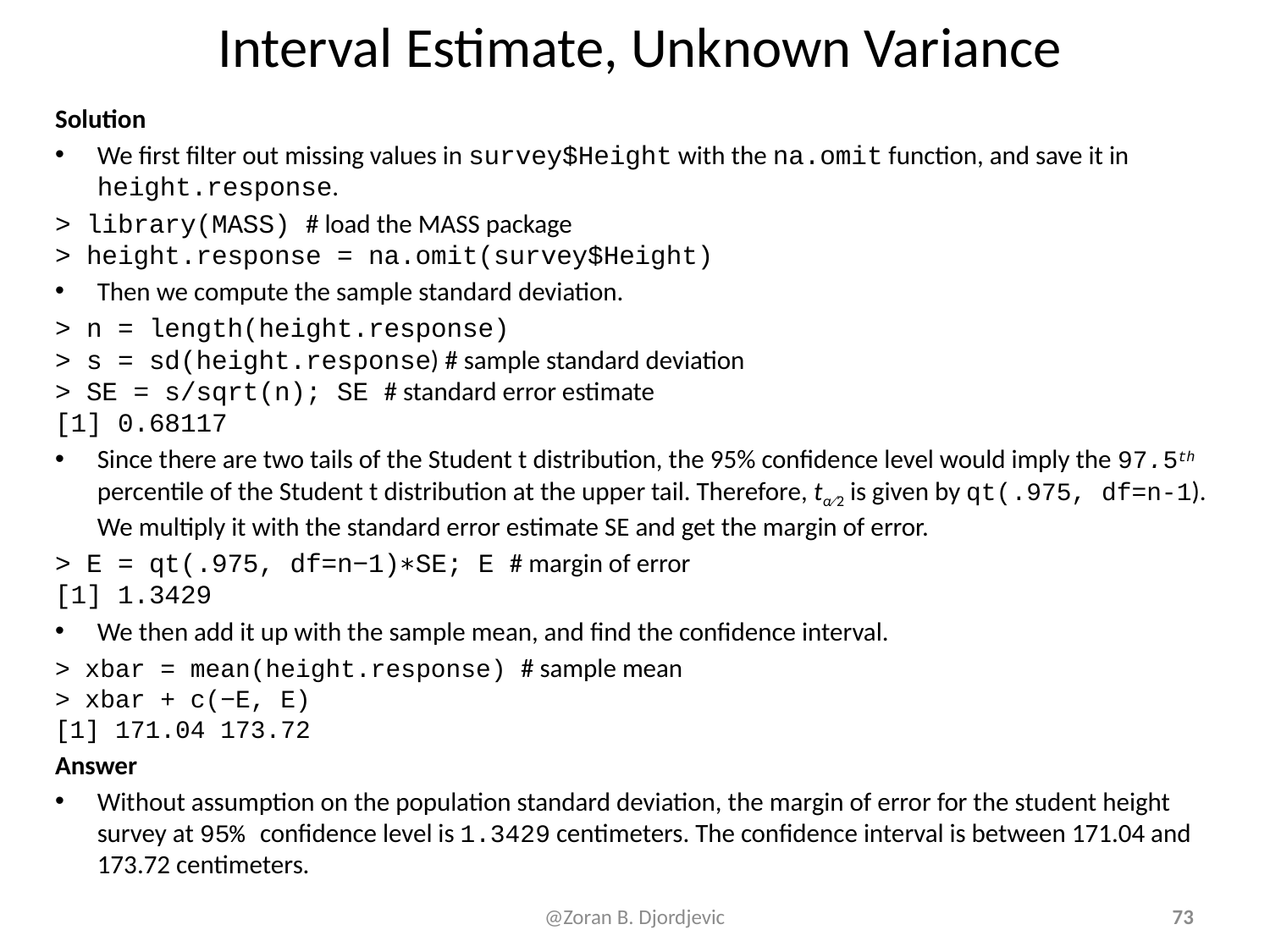

# Interval Estimate, Unknown Variance
Solution
We first filter out missing values in survey$Height with the na.omit function, and save it in height.response.
> library(MASS) # load the MASS package
> height.response = na.omit(survey$Height)
Then we compute the sample standard deviation.
> n = length(height.response)
> s = sd(height.response) # sample standard deviation
> SE = s/sqrt(n); SE # standard error estimate
[1] 0.68117
Since there are two tails of the Student t distribution, the 95% confidence level would imply the 97.5th percentile of the Student t distribution at the upper tail. Therefore, tα∕2 is given by qt(.975, df=n-1). We multiply it with the standard error estimate SE and get the margin of error.
> E = qt(.975, df=n−1)∗SE; E # margin of error
[1] 1.3429
We then add it up with the sample mean, and find the confidence interval.
> xbar = mean(height.response) # sample mean
> xbar + c(−E, E)
[1] 171.04 173.72
Answer
Without assumption on the population standard deviation, the margin of error for the student height survey at 95% confidence level is 1.3429 centimeters. The confidence interval is between 171.04 and 173.72 centimeters.

@Zoran B. Djordjevic
73